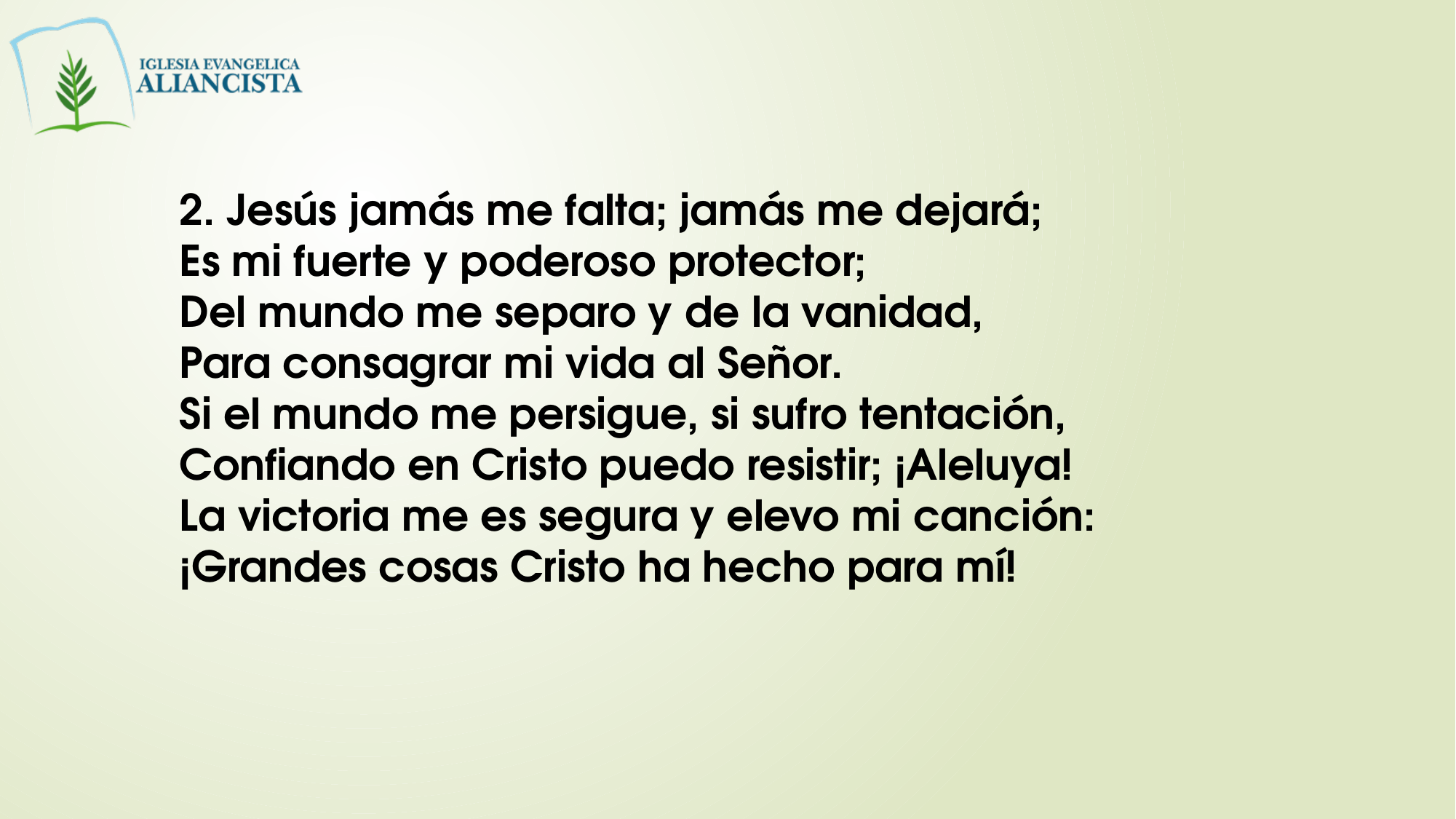

2. Jesús jamás me falta; jamás me dejará;
Es mi fuerte y poderoso protector;
Del mundo me separo y de la vanidad,
Para consagrar mi vida al Señor.
Si el mundo me persigue, si sufro tentación,
Confiando en Cristo puedo resistir; ¡Aleluya!
La victoria me es segura y elevo mi canción:
¡Grandes cosas Cristo ha hecho para mí!